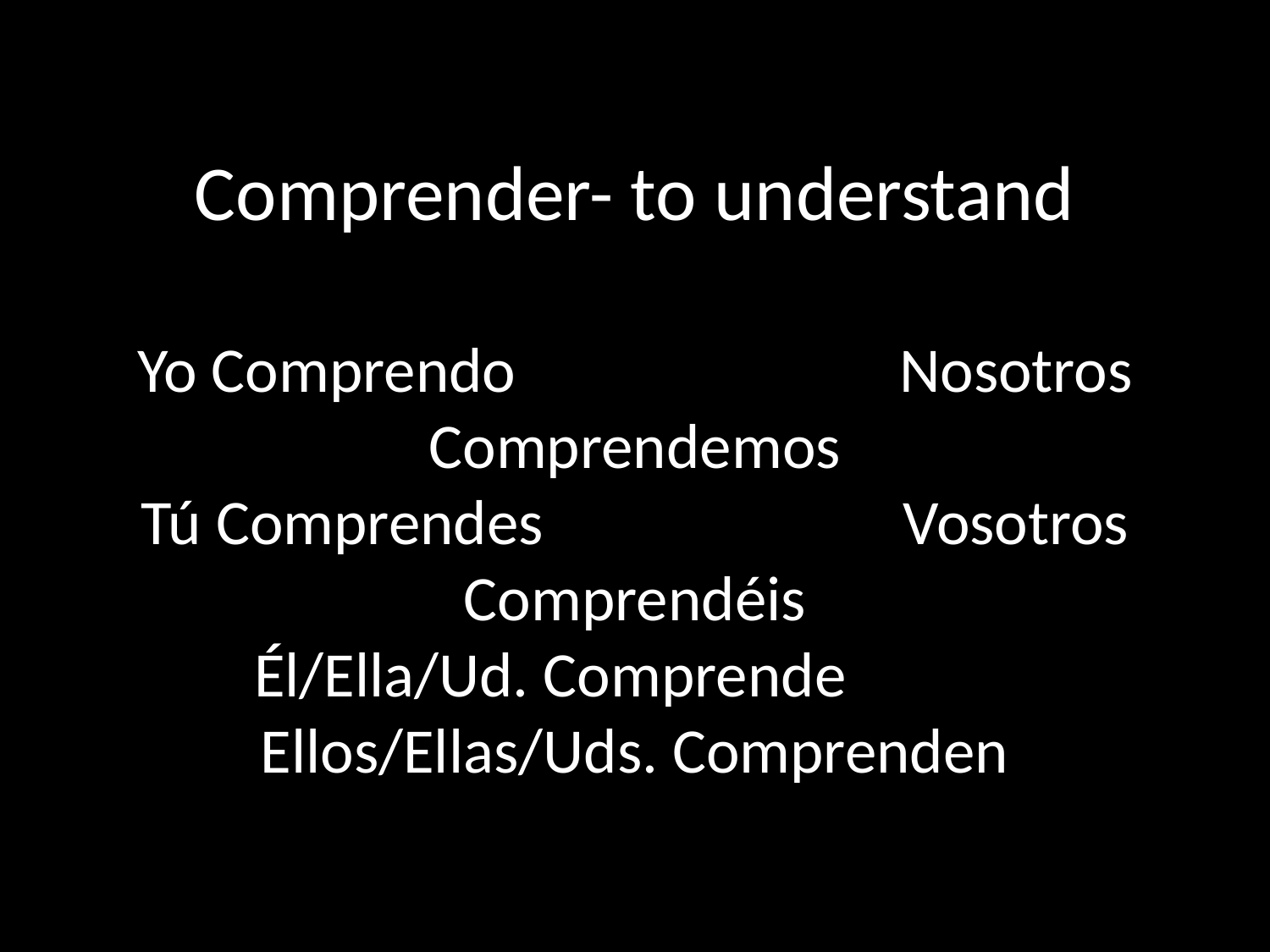

# Comprender- to understand Yo Comprendo				Nosotros Comprendemos Tú Comprendes			Vosotros Comprendéis Él/Ella/Ud. Comprende Ellos/Ellas/Uds. Comprenden